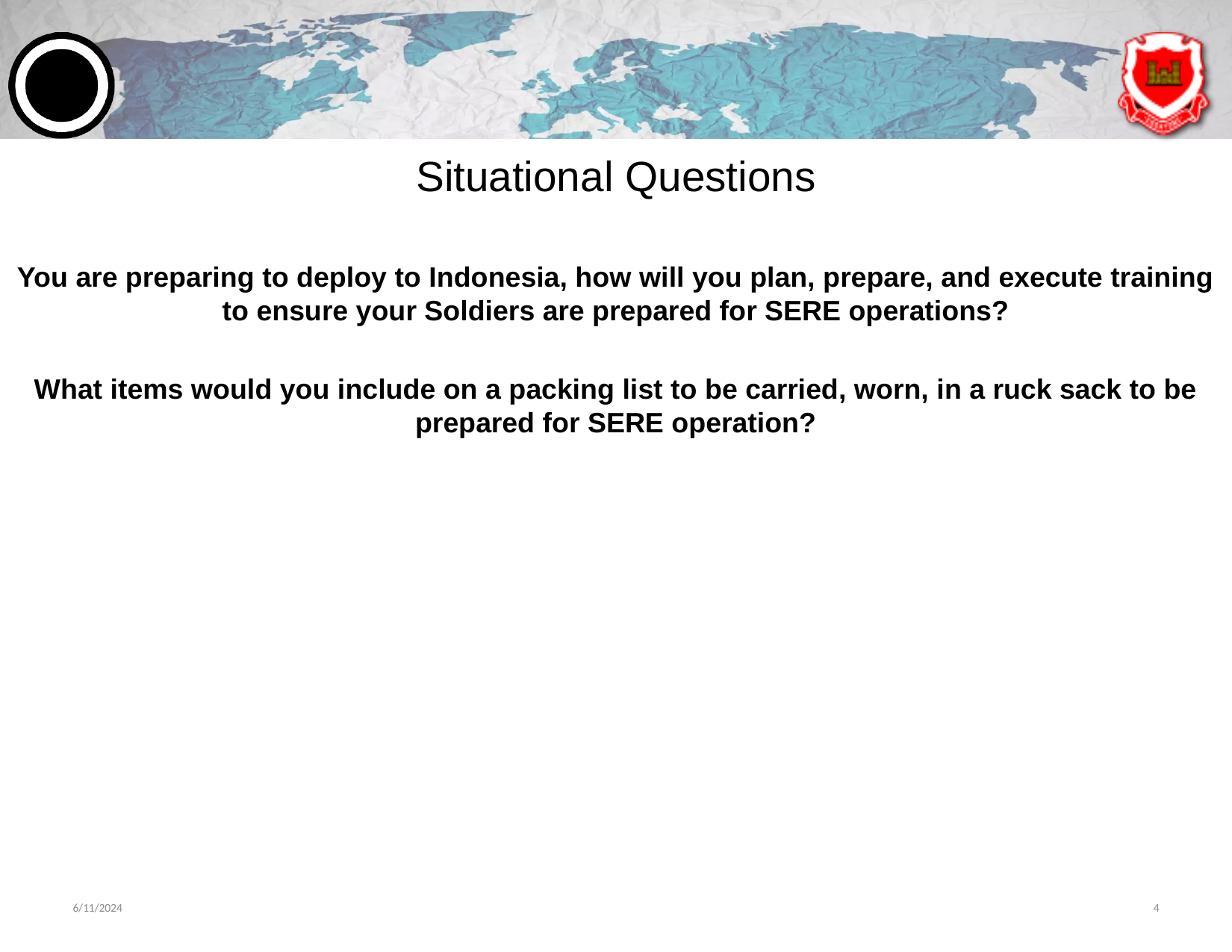

# Situational Questions
You are preparing to deploy to Indonesia, how will you plan, prepare, and execute training to ensure your Soldiers are prepared for SERE operations?

What items would you include on a packing list to be carried, worn, in a ruck sack to be prepared for SERE operation?
6/11/2024
4